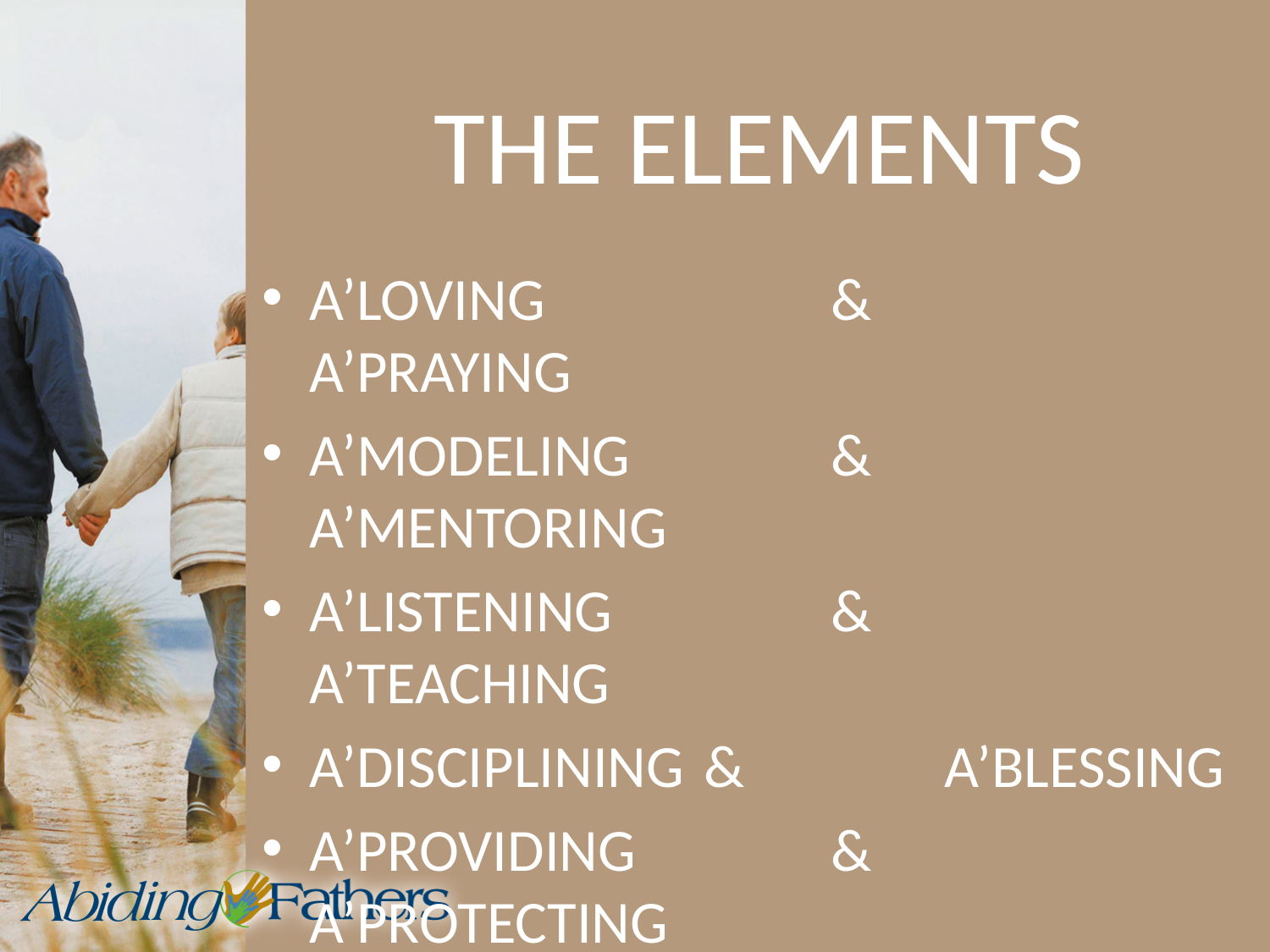

# THE ELEMENTS
A’LOVING			 &		A’PRAYING
A’MODELING		 &		A’MENTORING
A’LISTENING		 &		A’TEACHING
A’DISCIPLINING	 &		A’BLESSING
A’PROVIDING		 &		A’PROTECTING
YOUR FATHER & EVERLASTING FATHER